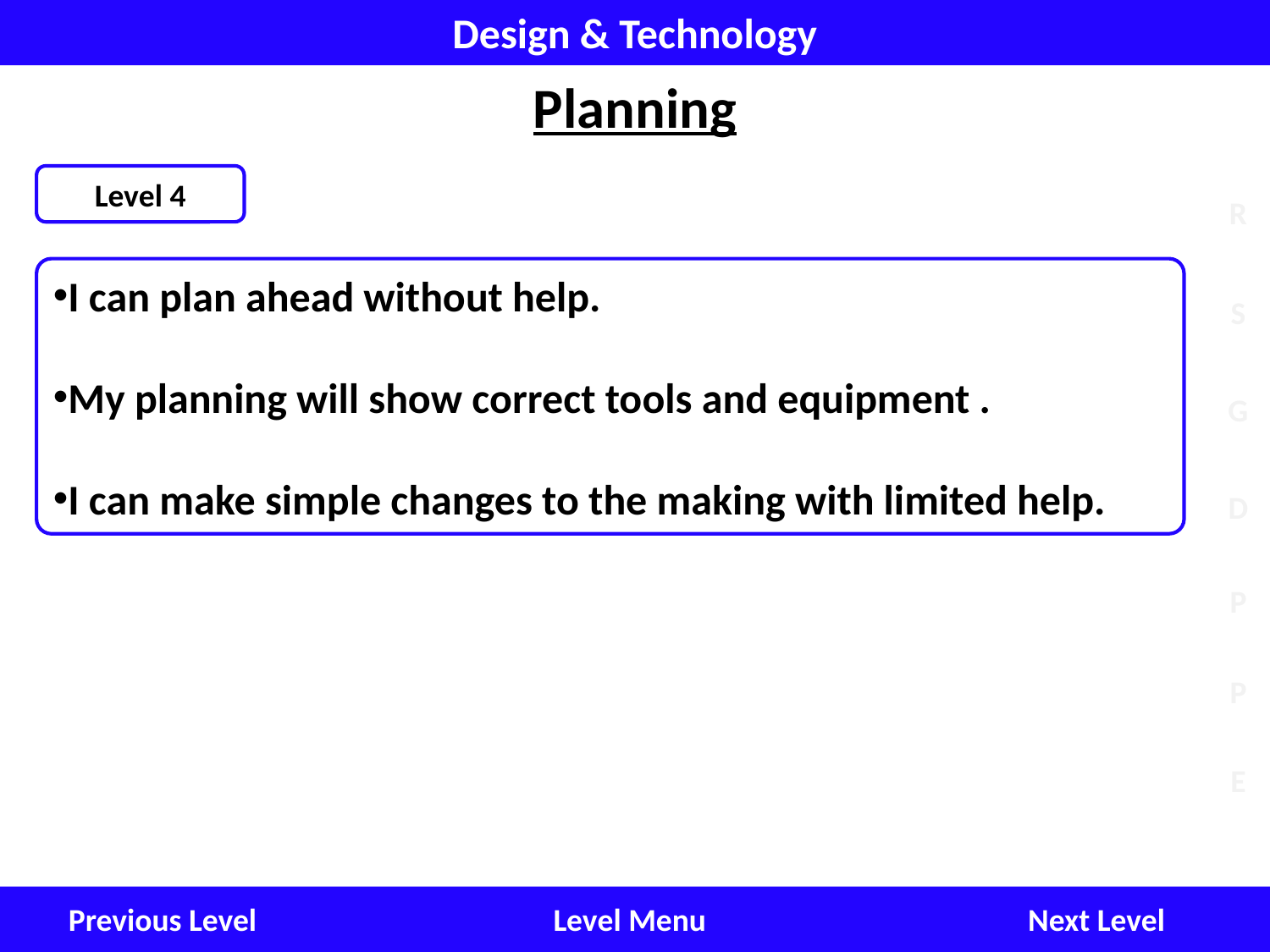

Design & Technology
Planning
Level 4
I can plan ahead without help.

My planning will show correct tools and equipment .

I can make simple changes to the making with limited help.

Next Level
Level Menu
Previous Level